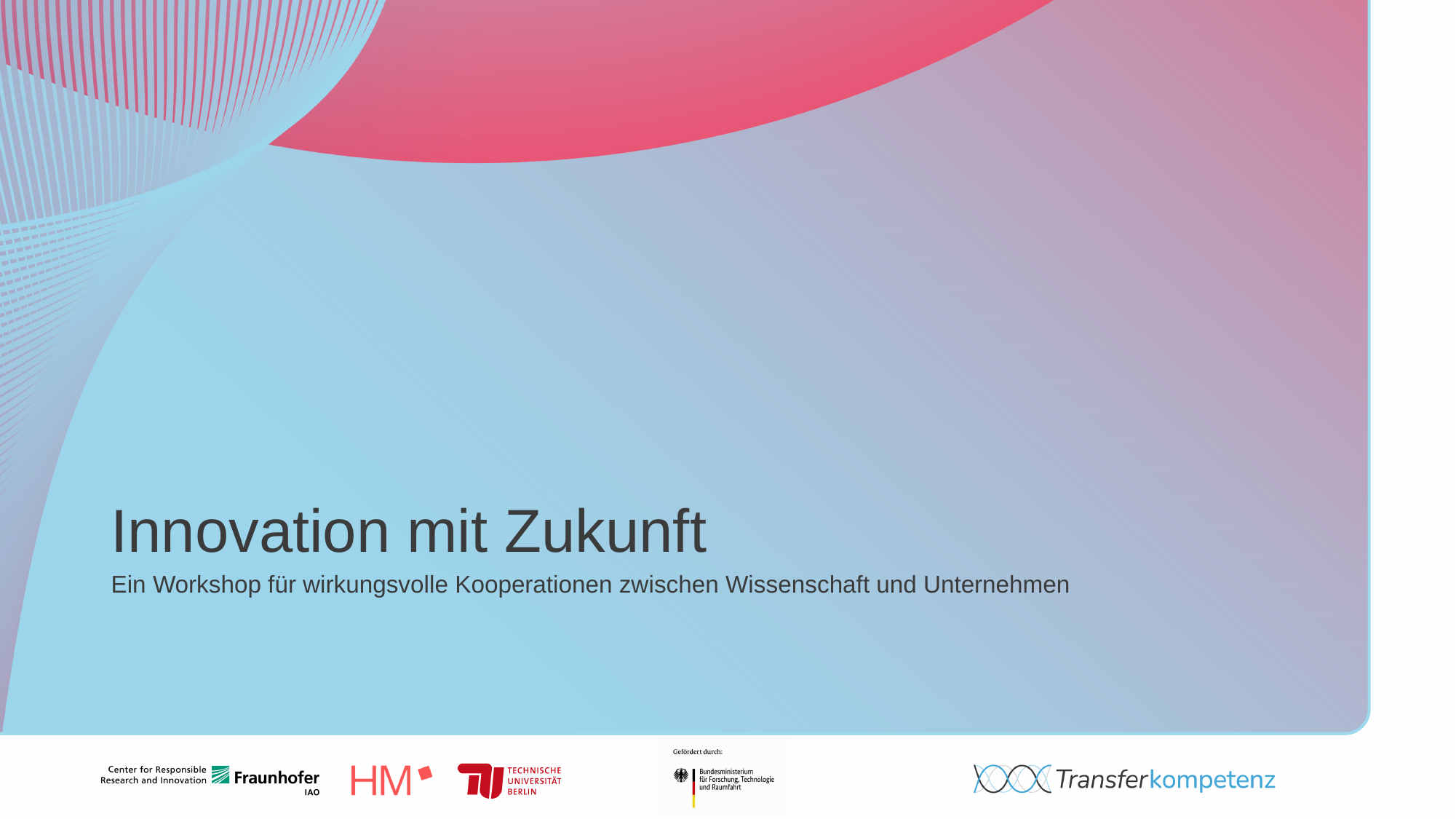

# Innovation mit Zukunft
Ein Workshop für wirkungsvolle Kooperationen zwischen Wissenschaft und Unternehmen